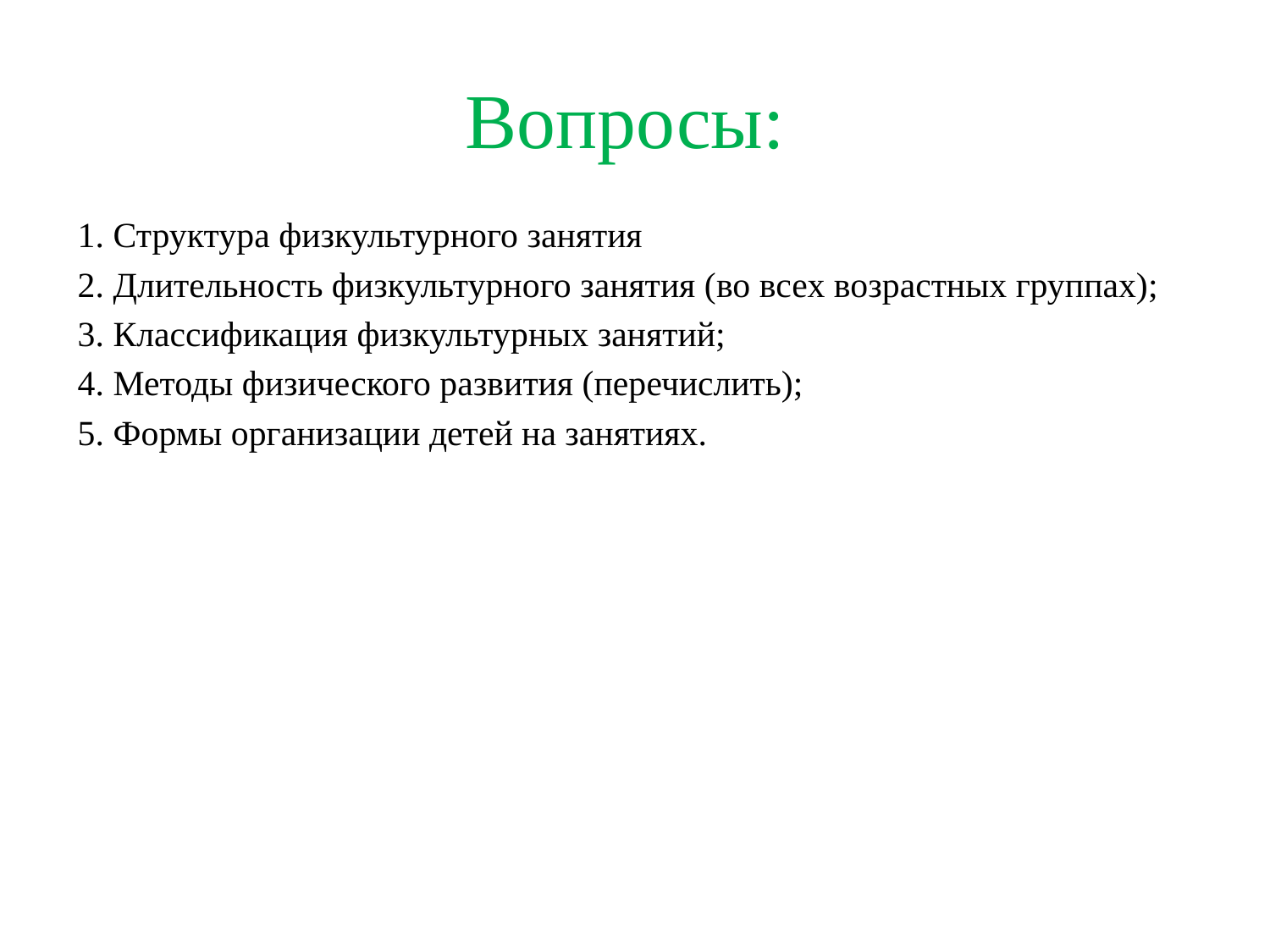

# Вопросы:
1. Структура физкультурного занятия
2. Длительность физкультурного занятия (во всех возрастных группах);
3. Классификация физкультурных занятий;
4. Методы физического развития (перечислить);
5. Формы организации детей на занятиях.